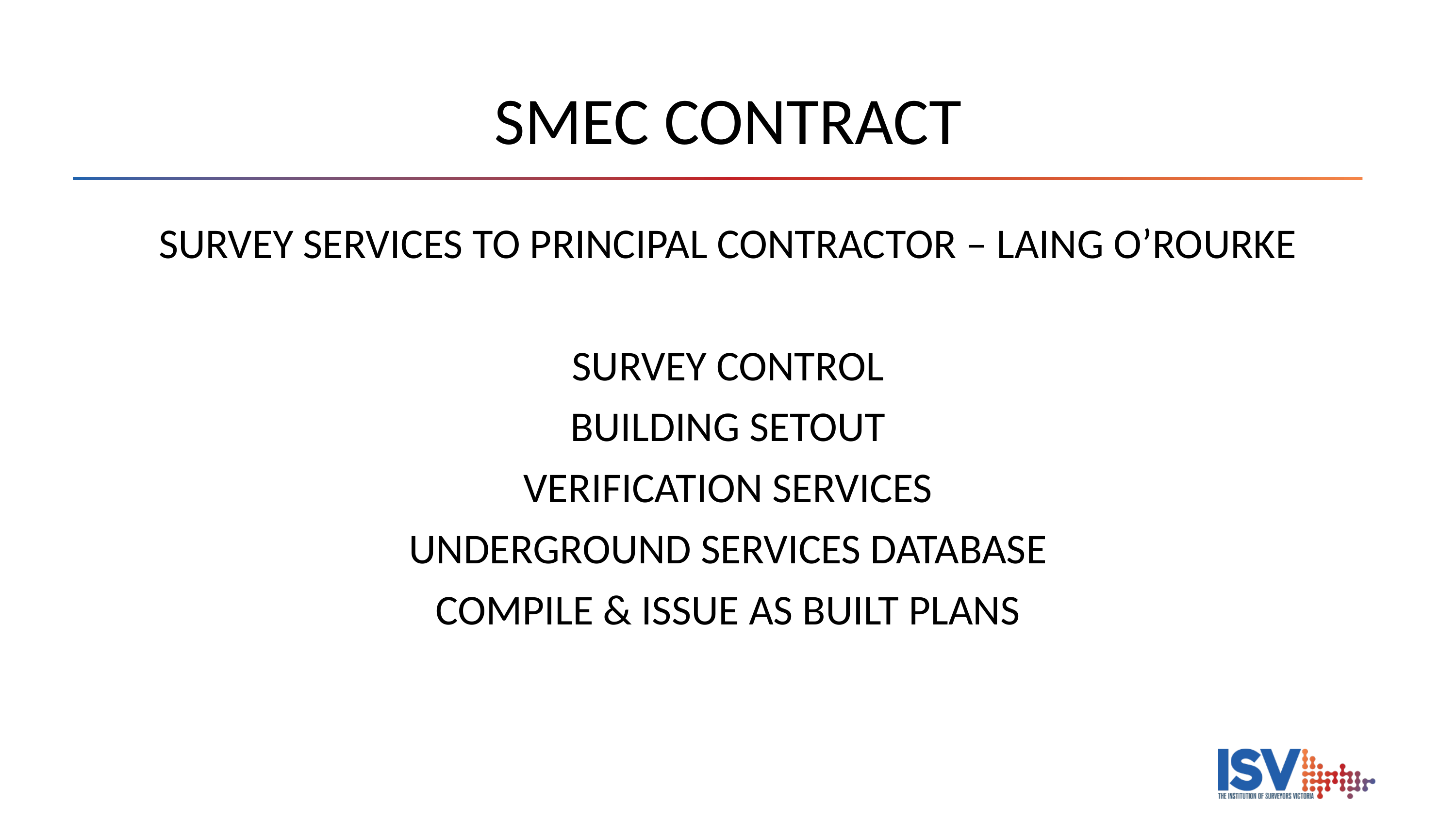

# SMEC CONTRACT
SURVEY SERVICES TO PRINCIPAL CONTRACTOR – LAING O’ROURKE

SURVEY CONTROL
BUILDING SETOUT
VERIFICATION SERVICES
UNDERGROUND SERVICES DATABASE
COMPILE & ISSUE AS BUILT PLANS